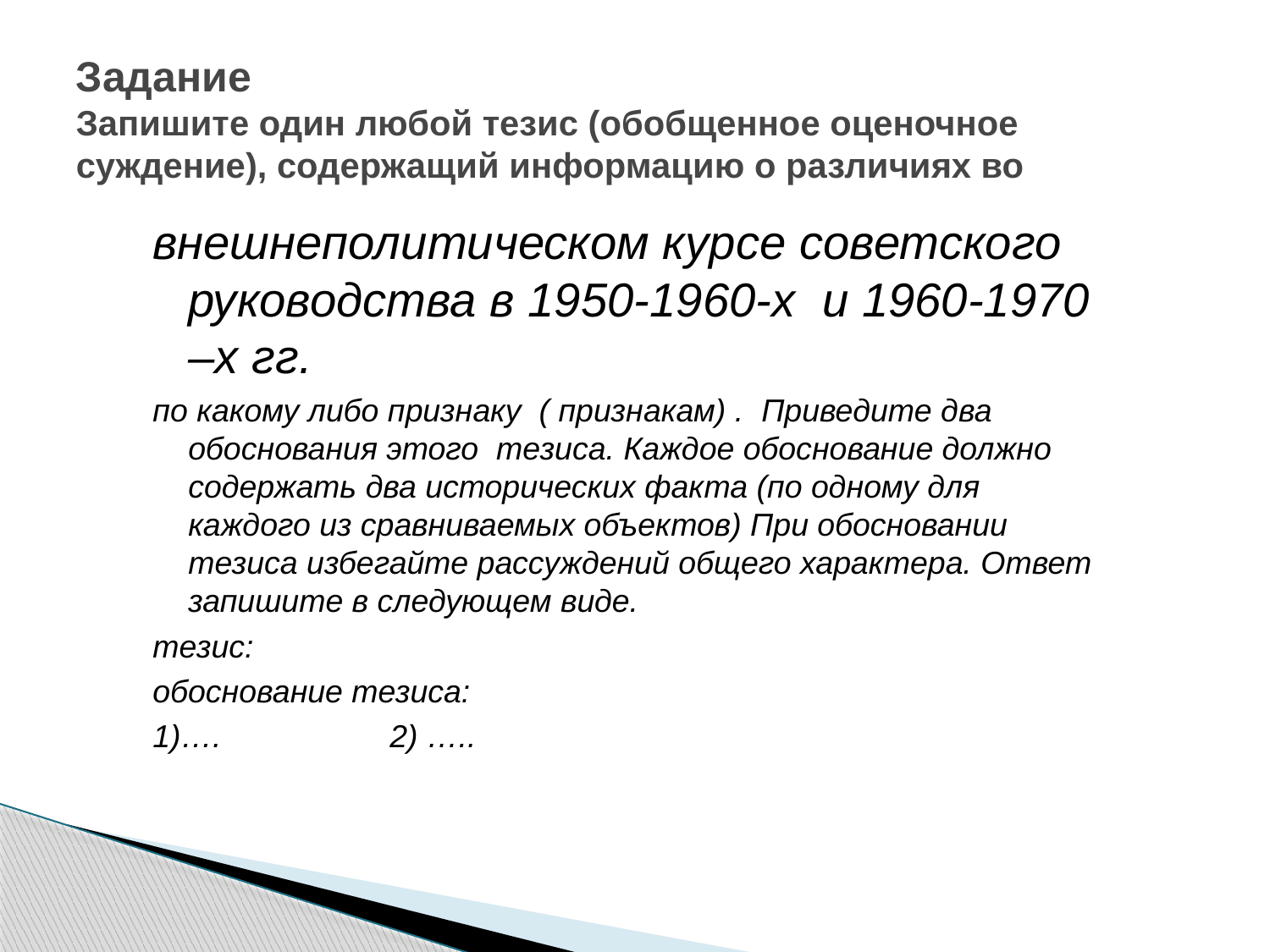

# Задание Запишите один любой тезис (обобщенное оценочное суждение), содержащий информацию о различиях во
внешнеполитическом курсе советского руководства в 1950-1960-х  и 1960-1970 –х гг.
по какому либо признаку  ( признакам) .  Приведите два обоснования этого  тезиса. Каждое обоснование должно содержать два исторических факта (по одному для каждого из сравниваемых объектов) При обосновании тезиса избегайте рассуждений общего характера. Ответ запишите в следующем виде.
тезис:
обоснование тезиса:
1)….                   2) …..